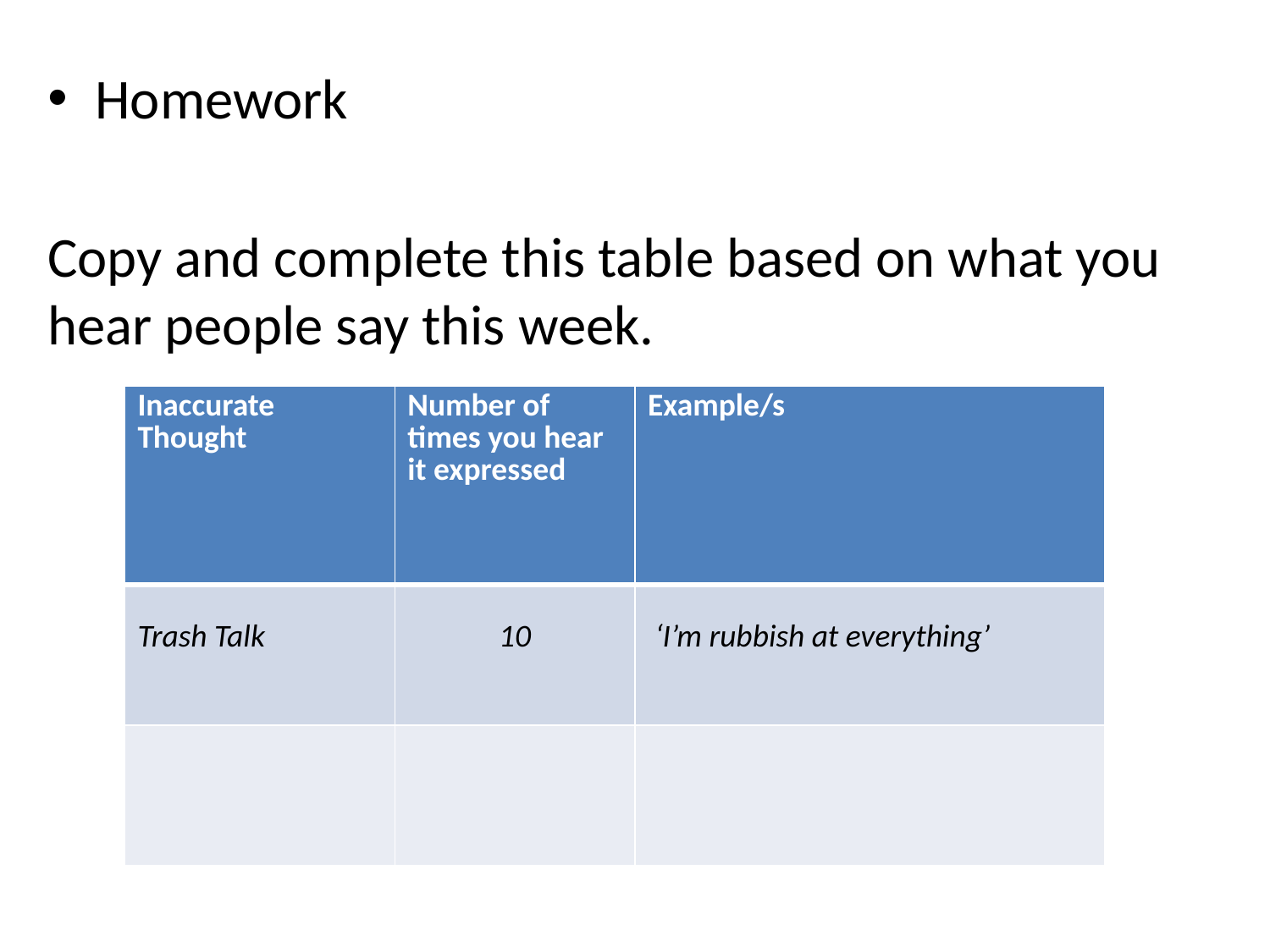

Homework

Copy and complete this table based on what you hear people say this week.
| Inaccurate Thought | Number of times you hear it expressed | Example/s |
| --- | --- | --- |
| Trash Talk | 10 | ‘I’m rubbish at everything’ |
|  |  |  |